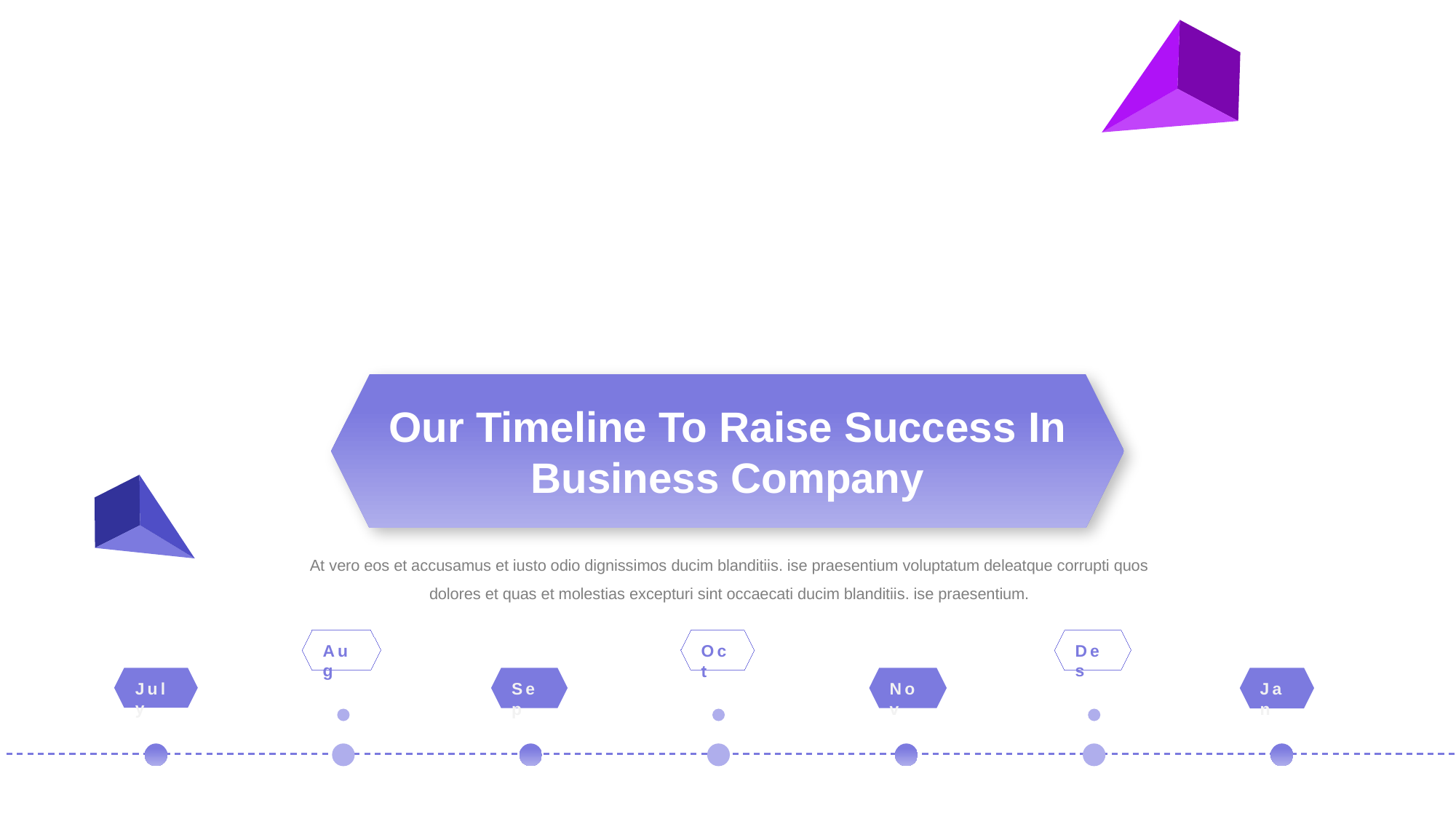

Our Timeline To Raise Success In Business Company

At vero eos et accusamus et iusto odio dignissimos ducim blanditiis. ise praesentium voluptatum deleatque corrupti quos dolores et quas et molestias excepturi sint occaecati ducim blanditiis. ise praesentium.
Aug
Oct
Des
July
Sep
Nov
Jan